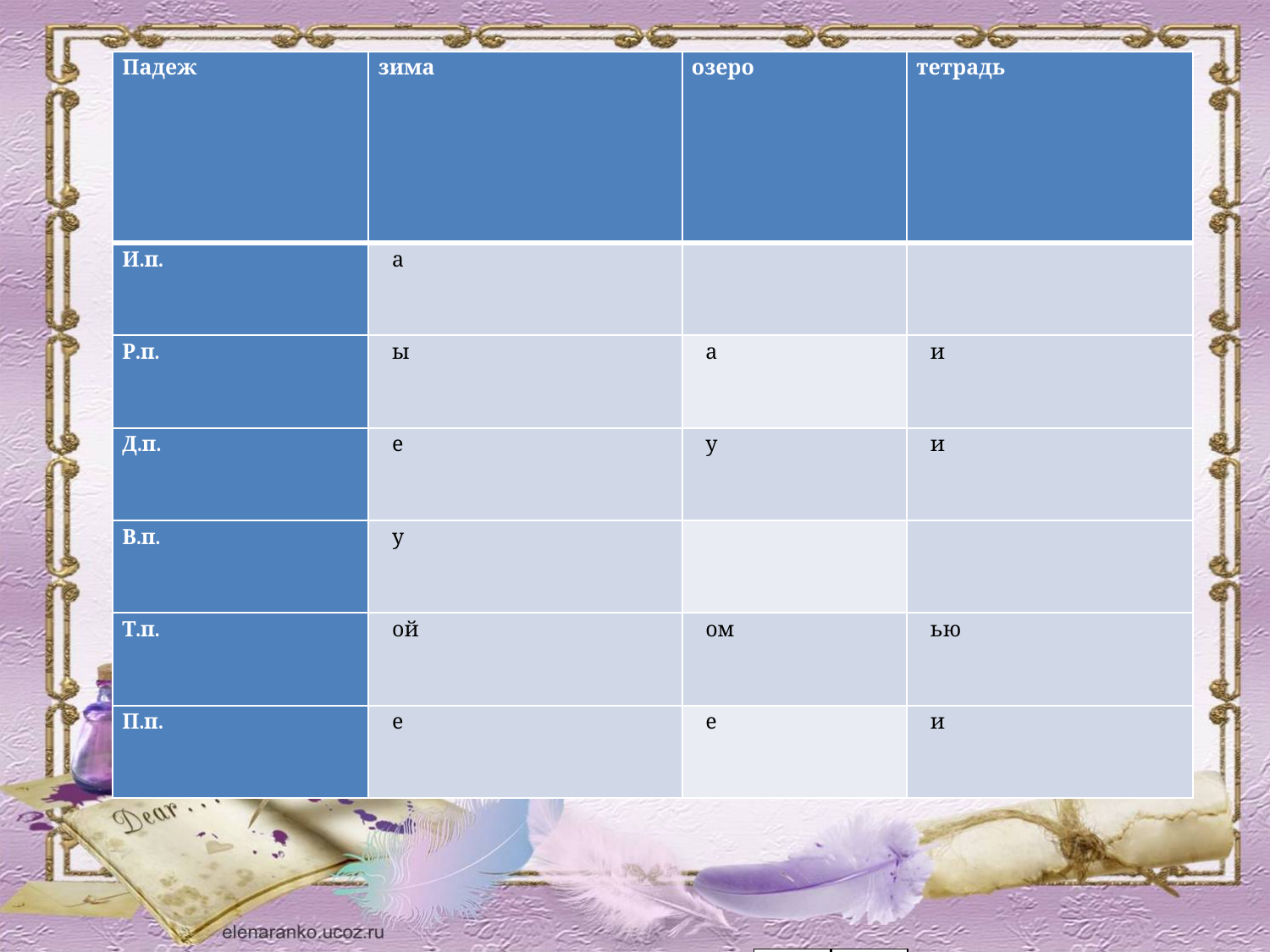

| Падеж | зима | озеро | тетрадь |
| --- | --- | --- | --- |
| И.п. | а |  |  |
| Р.п. | ы | а | и |
| Д.п. | е | у | и |
| В.п. | у |  |  |
| Т.п. | ой | ом | ью |
| П.п. | е | е | и |